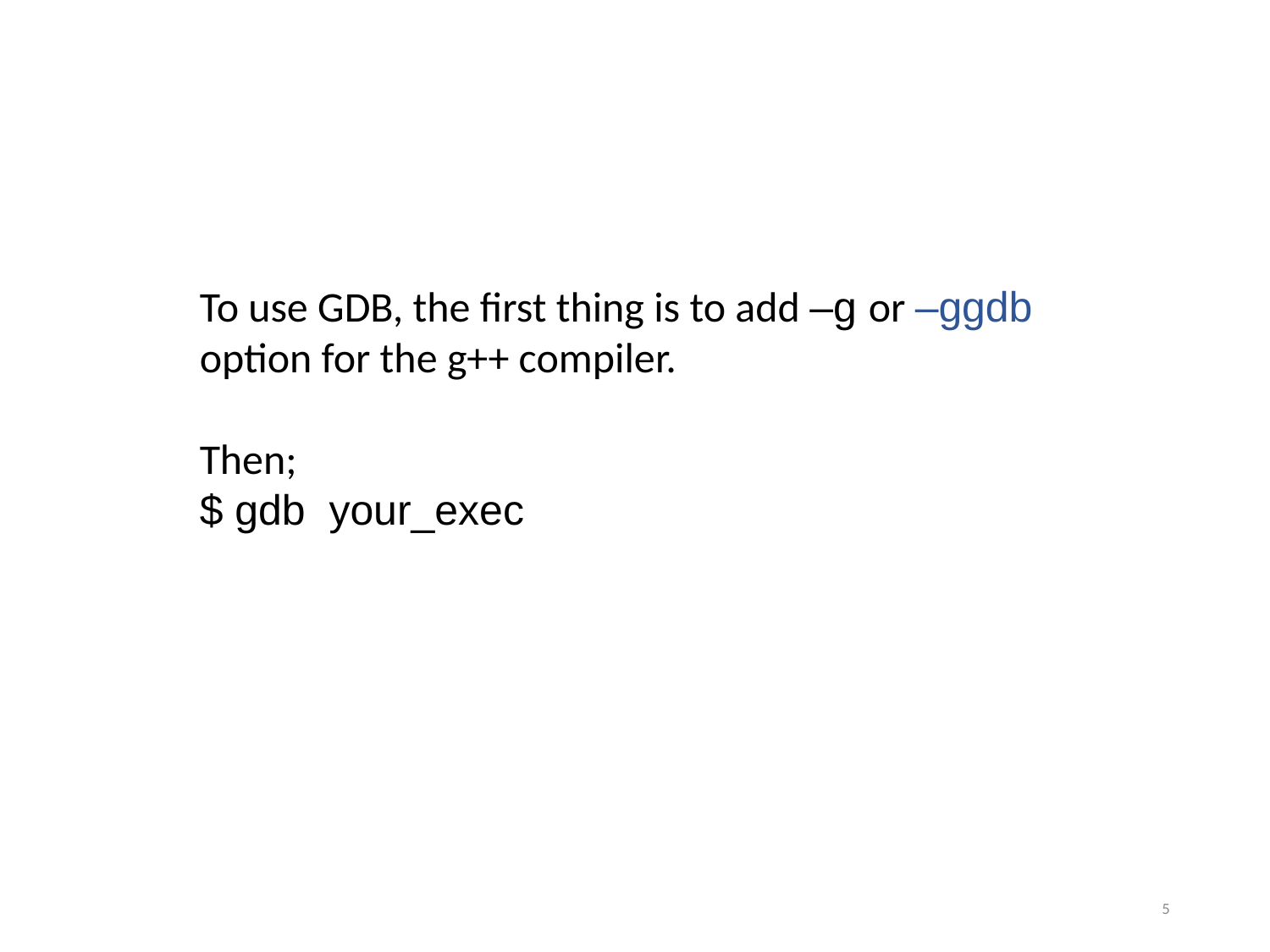

To use GDB, the first thing is to add –g or –ggdb option for the g++ compiler.

Then;
$ gdb  your_exec
5